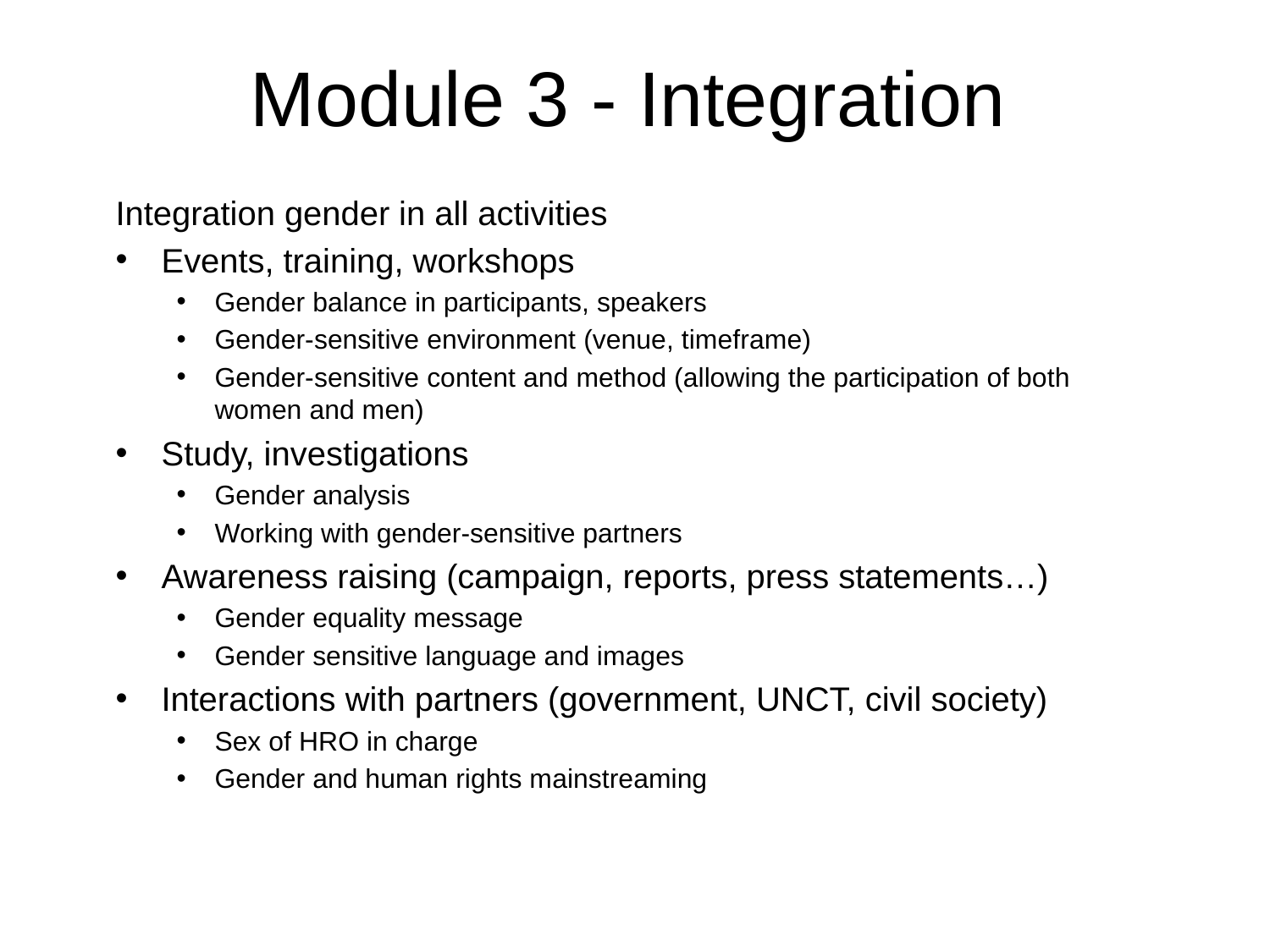

# Module 3 - Integration
Integration gender in all activities
Events, training, workshops
Gender balance in participants, speakers
Gender-sensitive environment (venue, timeframe)
Gender-sensitive content and method (allowing the participation of both women and men)
Study, investigations
Gender analysis
Working with gender-sensitive partners
Awareness raising (campaign, reports, press statements…)
Gender equality message
Gender sensitive language and images
Interactions with partners (government, UNCT, civil society)
Sex of HRO in charge
Gender and human rights mainstreaming